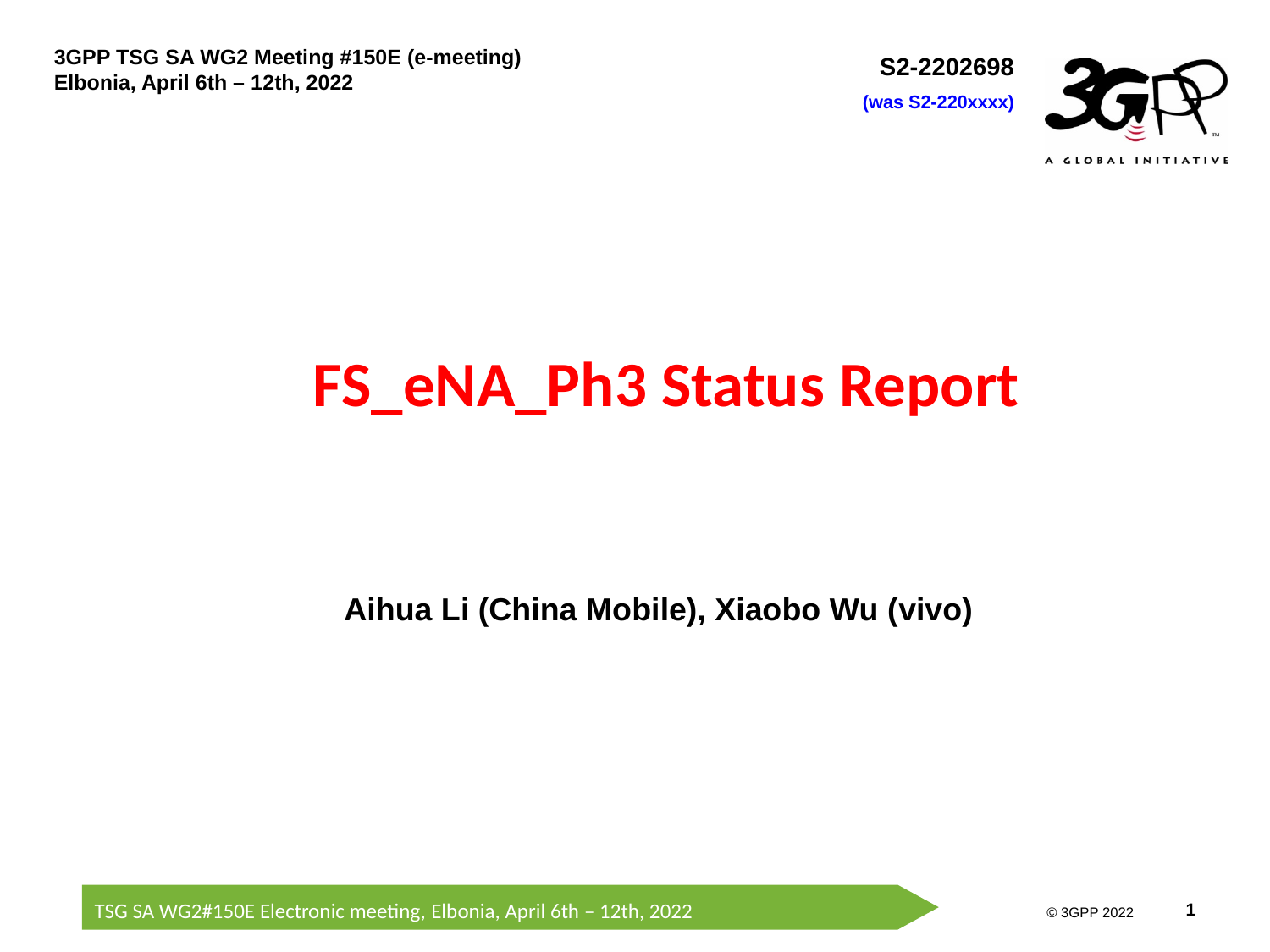

# FS_eNA_Ph3 Status Report
Aihua Li (China Mobile), Xiaobo Wu (vivo)